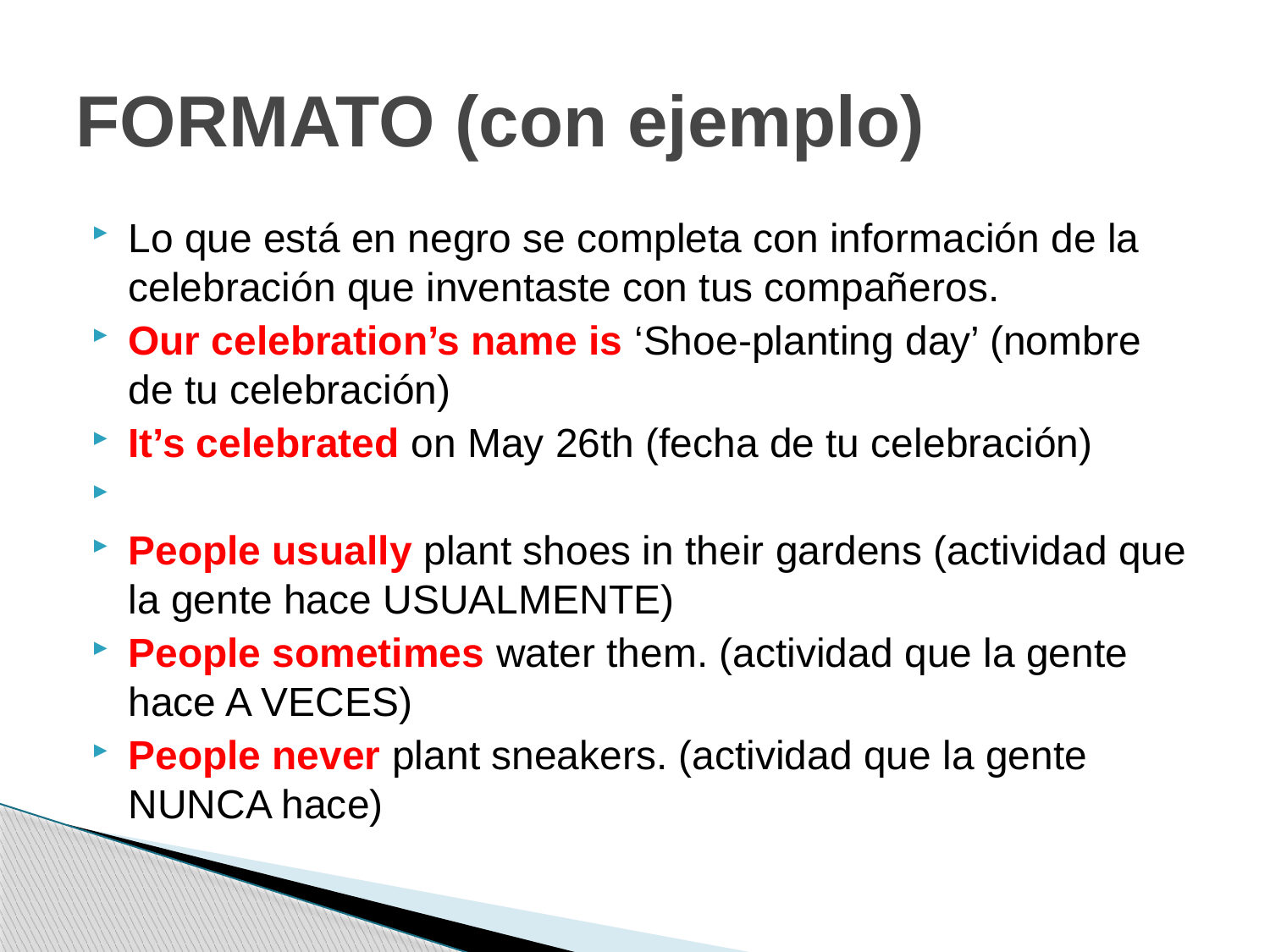

# FORMATO (con ejemplo)
Lo que está en negro se completa con información de la celebración que inventaste con tus compañeros.
Our celebration’s name is ‘Shoe-planting day’ (nombre de tu celebración)
It’s celebrated on May 26th (fecha de tu celebración)

People usually plant shoes in their gardens (actividad que la gente hace USUALMENTE)
People sometimes water them. (actividad que la gente hace A VECES)
People never plant sneakers. (actividad que la gente NUNCA hace)